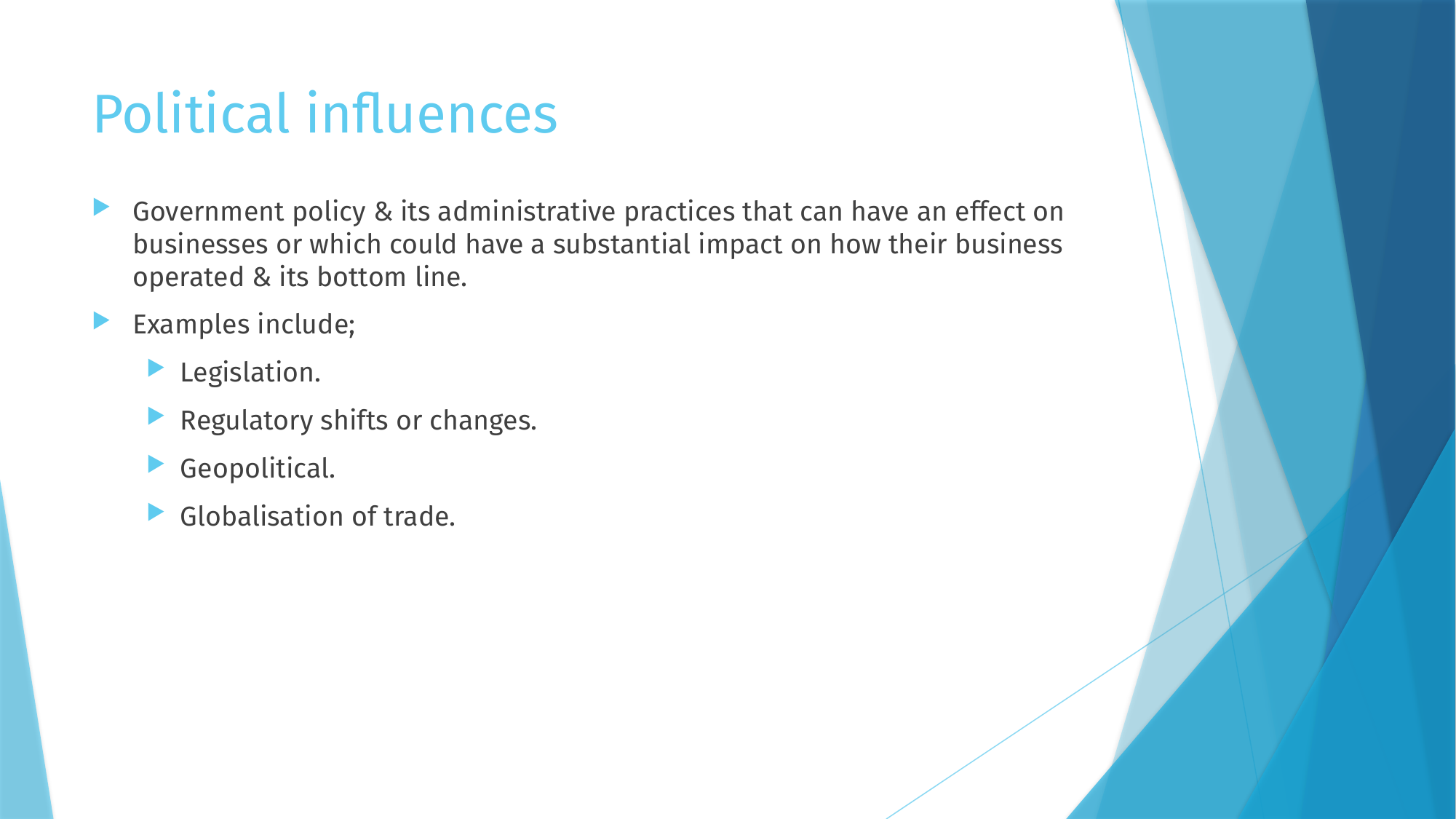

# Political influences
Government policy & its administrative practices that can have an effect on businesses or which could have a substantial impact on how their business operated & its bottom line.
Examples include;
Legislation.
Regulatory shifts or changes.
Geopolitical.
Globalisation of trade.